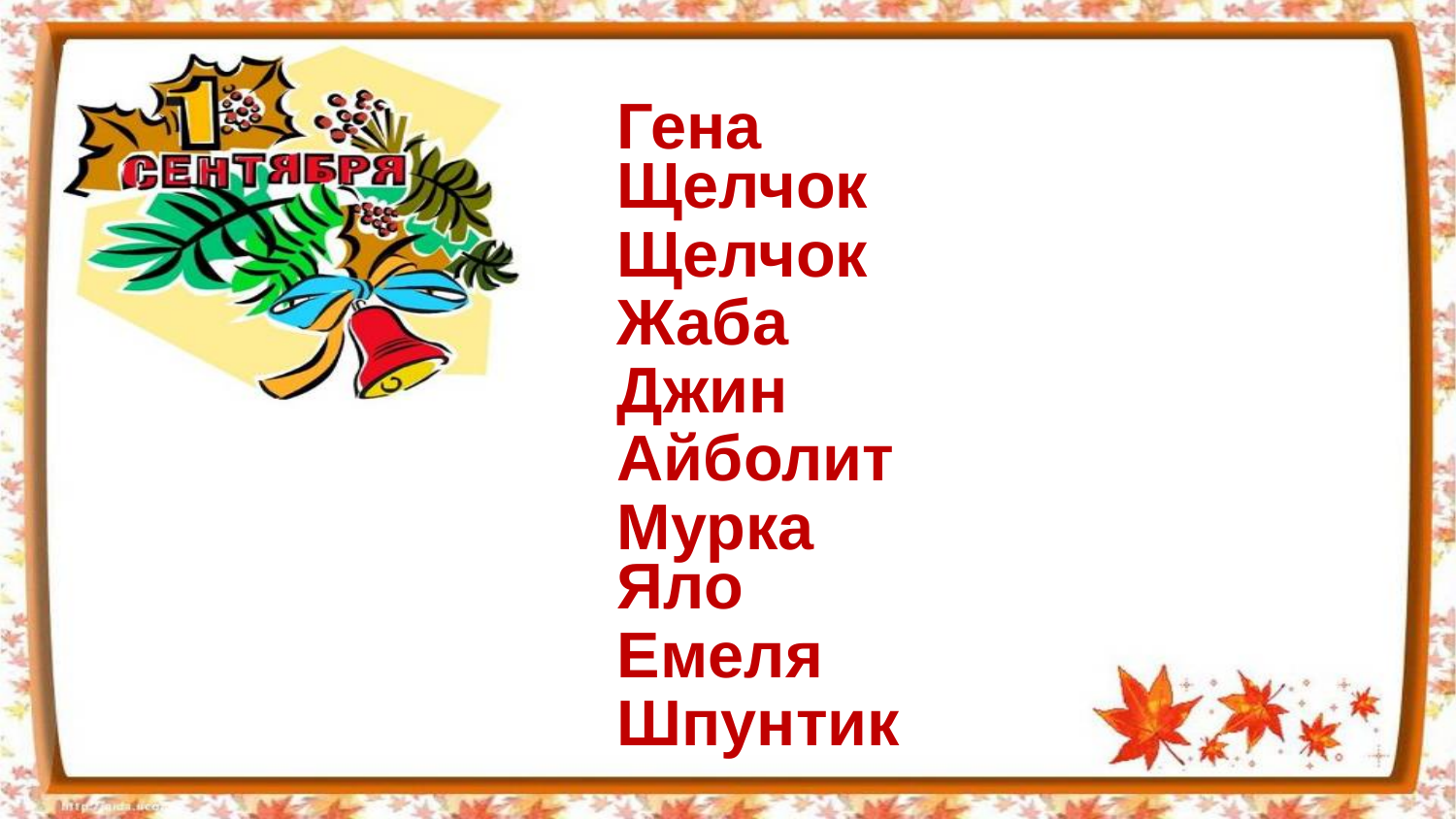

Гена
Щелчок
Щелчок
Жаба
Джин
Айболит
Мурка
Яло
Емеля
Шпунтик